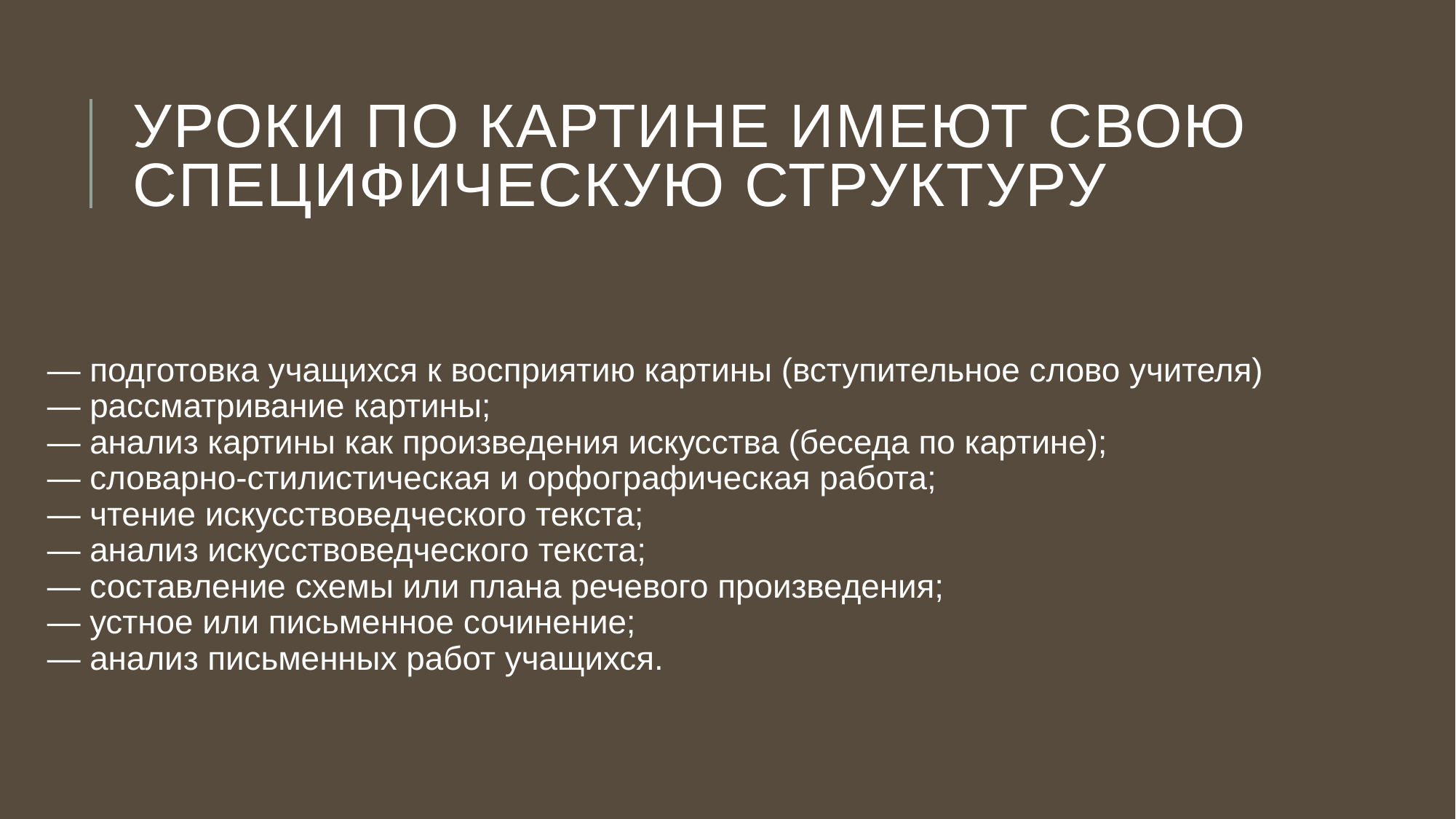

# Уроки по картине имеют свою специфическую структуру
— подготовка учащихся к восприятию картины (вступительное слово учителя)
— рассматривание картины;
— анализ картины как произведения искусства (беседа по картине);
— словарно-стилистическая и орфографическая работа;
— чтение искусствоведческого текста;
— анализ искусствоведческого текста;
— составление схемы или плана речевого произведения;
— устное или письменное сочинение;
— анализ письменных работ учащихся.